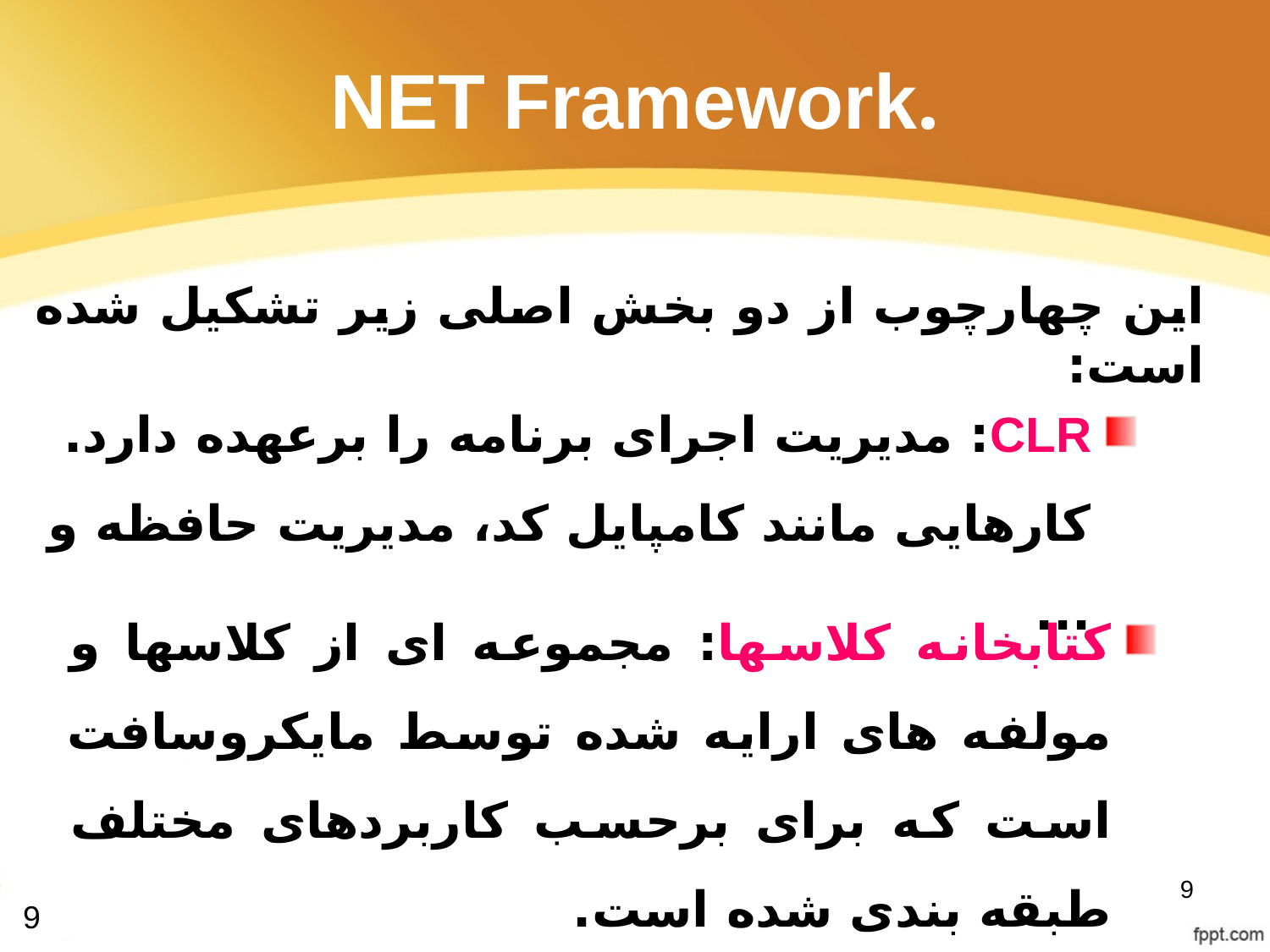

# .NET Framework
این چهارچوب از دو بخش اصلی زیر تشکیل شده است:

CLR: مدیریت اجرای برنامه را برعهده دارد. کارهایی مانند کامپایل کد، مدیریت حافظه و ...
کتابخانه کلاسها: مجموعه ای از کلاسها و مولفه های ارایه شده توسط مایکروسافت است که برای برحسب کاربردهای مختلف طبقه بندی شده است.
9
9